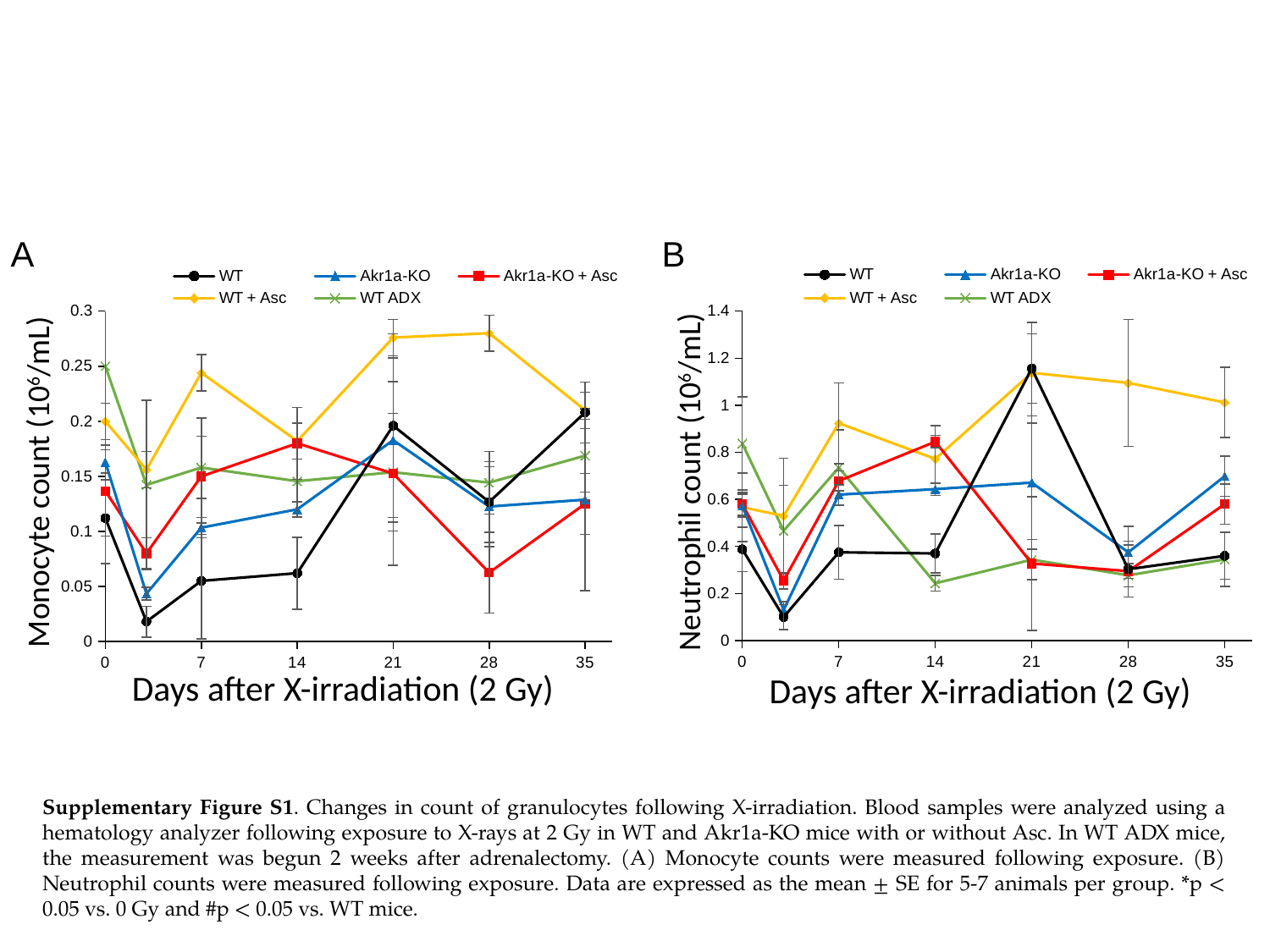

A
 B

### Chart

| Category | WT | Akr1a-KO | Akr1a-KO + Asc |  |  |
|---|---|---|---|---|---|

### Chart

| Category | WT | Akr1a-KO | Akr1a-KO + Asc |  |  |
|---|---|---|---|---|---|
Monocyte count (106/mL)
Neutrophil count (106/mL)
Days after X-irradiation (2 Gy)
Days after X-irradiation (2 Gy)
Supplementary Figure S1. Changes in count of granulocytes following X-irradiation. Blood samples were analyzed using a hematology analyzer following exposure to X-rays at 2 Gy in WT and Akr1a-KO mice with or without Asc. In WT ADX mice, the measurement was begun 2 weeks after adrenalectomy. (A) Monocyte counts were measured following exposure. (B) Neutrophil counts were measured following exposure. Data are expressed as the mean ± SE for 5-7 animals per group. *p < 0.05 vs. 0 Gy and #p < 0.05 vs. WT mice.